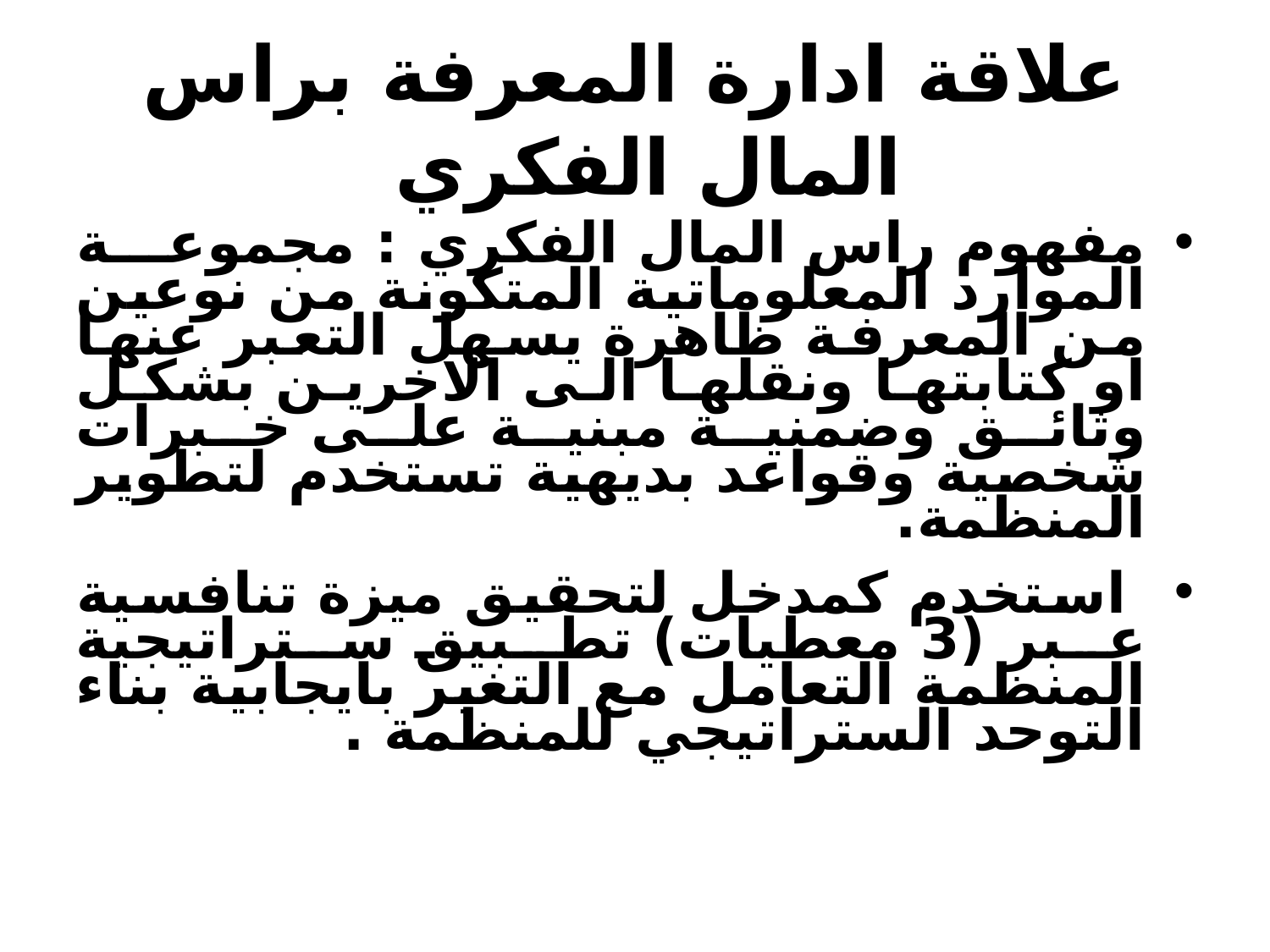

# علاقة ادارة المعرفة براس المال الفكري
مفهوم راس المال الفكري : مجموعة الموارد المعلوماتية المتكونة من نوعين من المعرفة ظاهرة يسهل التعبر عنها او كتابتها ونقلها الى الاخرين بشكل وثائق وضمنية مبنية على خبرات شخصية وقواعد بديهية تستخدم لتطوير المنظمة.
 استخدم كمدخل لتحقيق ميزة تنافسية عبر (3 معطيات) تطبيق ستراتيجية المنظمة التعامل مع التغير بايجابية بناء التوحد الستراتيجي للمنظمة .